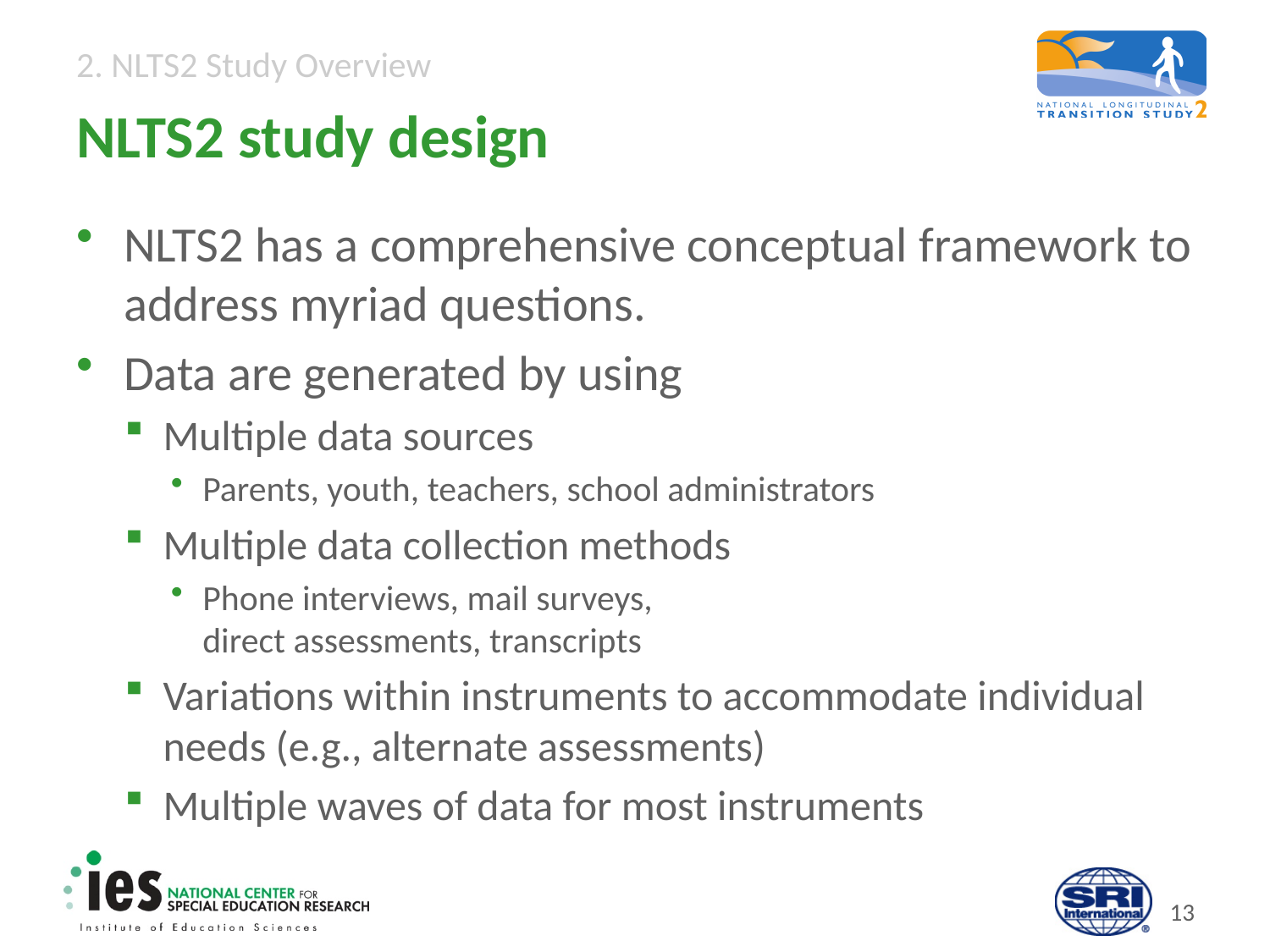

# NLTS2 study design
NLTS2 has a comprehensive conceptual framework to address myriad questions.
Data are generated by using
Multiple data sources
Parents, youth, teachers, school administrators
Multiple data collection methods
Phone interviews, mail surveys,
direct assessments, transcripts
Variations within instruments to accommodate individual needs (e.g., alternate assessments)
Multiple waves of data for most instruments

13